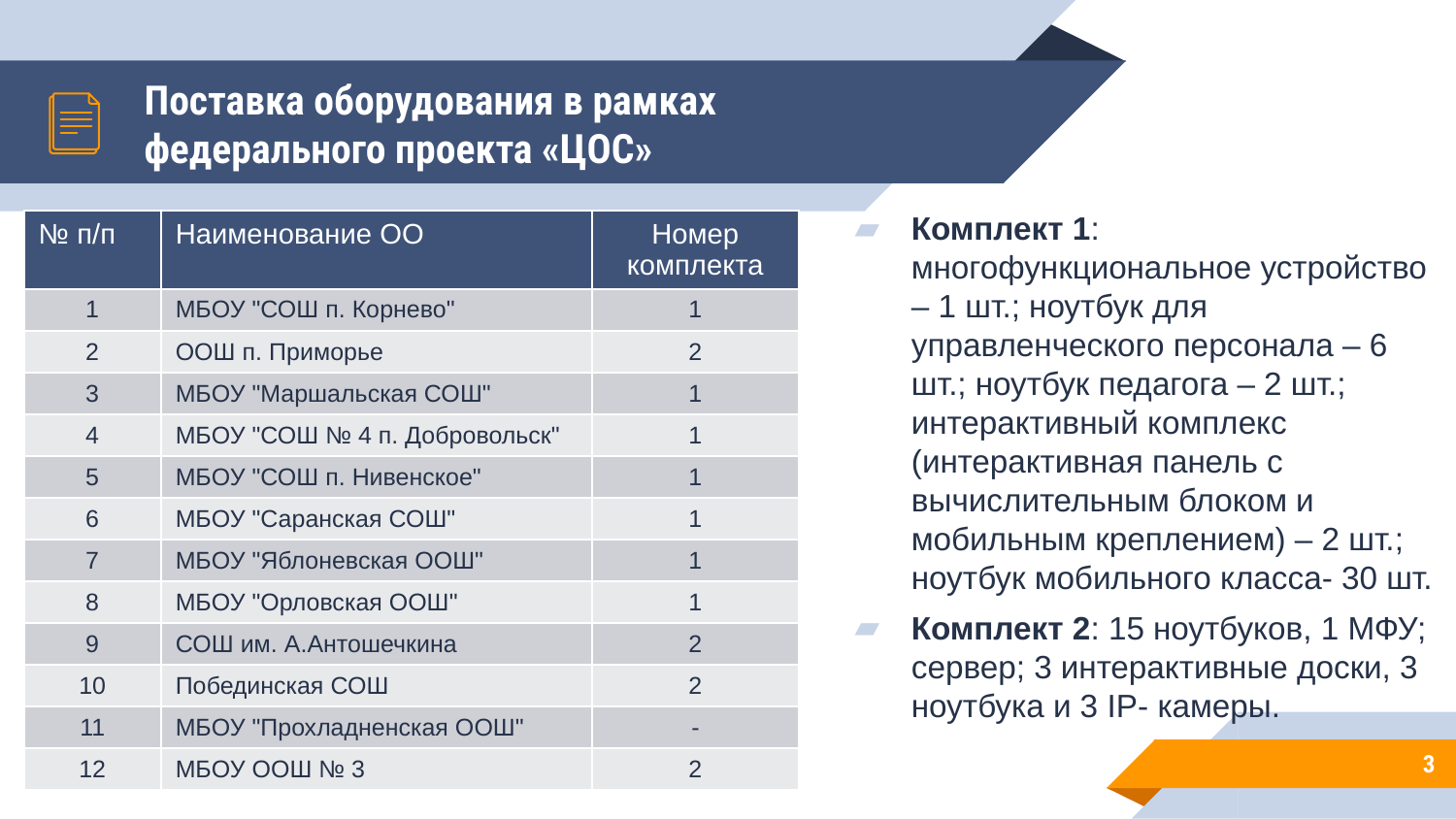

# Поставка оборудования в рамках федерального проекта «ЦОС»

| № п/п | Наименование ОО | Номер комплекта |
| --- | --- | --- |
| 1 | МБОУ "СОШ п. Корнево" | 1 |
| 2 | ООШ п. Приморье | 2 |
| 3 | МБОУ "Маршальская СОШ" | 1 |
| 4 | МБОУ "СОШ № 4 п. Добровольск" | 1 |
| 5 | МБОУ "СОШ п. Нивенское" | 1 |
| 6 | МБОУ "Саранская СОШ" | 1 |
| 7 | МБОУ "Яблоневская ООШ" | 1 |
| 8 | МБОУ "Орловская ООШ" | 1 |
| 9 | СОШ им. А.Антошечкина | 2 |
| 10 | Побединская СОШ | 2 |
| 11 | МБОУ "Прохладненская ООШ" | - |
| 12 | МБОУ ООШ № 3 | 2 |
Комплект 1: многофункциональное устройство – 1 шт.; ноутбук для управленческого персонала – 6 шт.; ноутбук педагога – 2 шт.; интерактивный комплекс (интерактивная панель с вычислительным блоком и мобильным креплением) – 2 шт.; ноутбук мобильного класса- 30 шт.
Комплект 2: 15 ноутбуков, 1 МФУ; сервер; 3 интерактивные доски, 3 ноутбука и 3 IP- камеры.
3